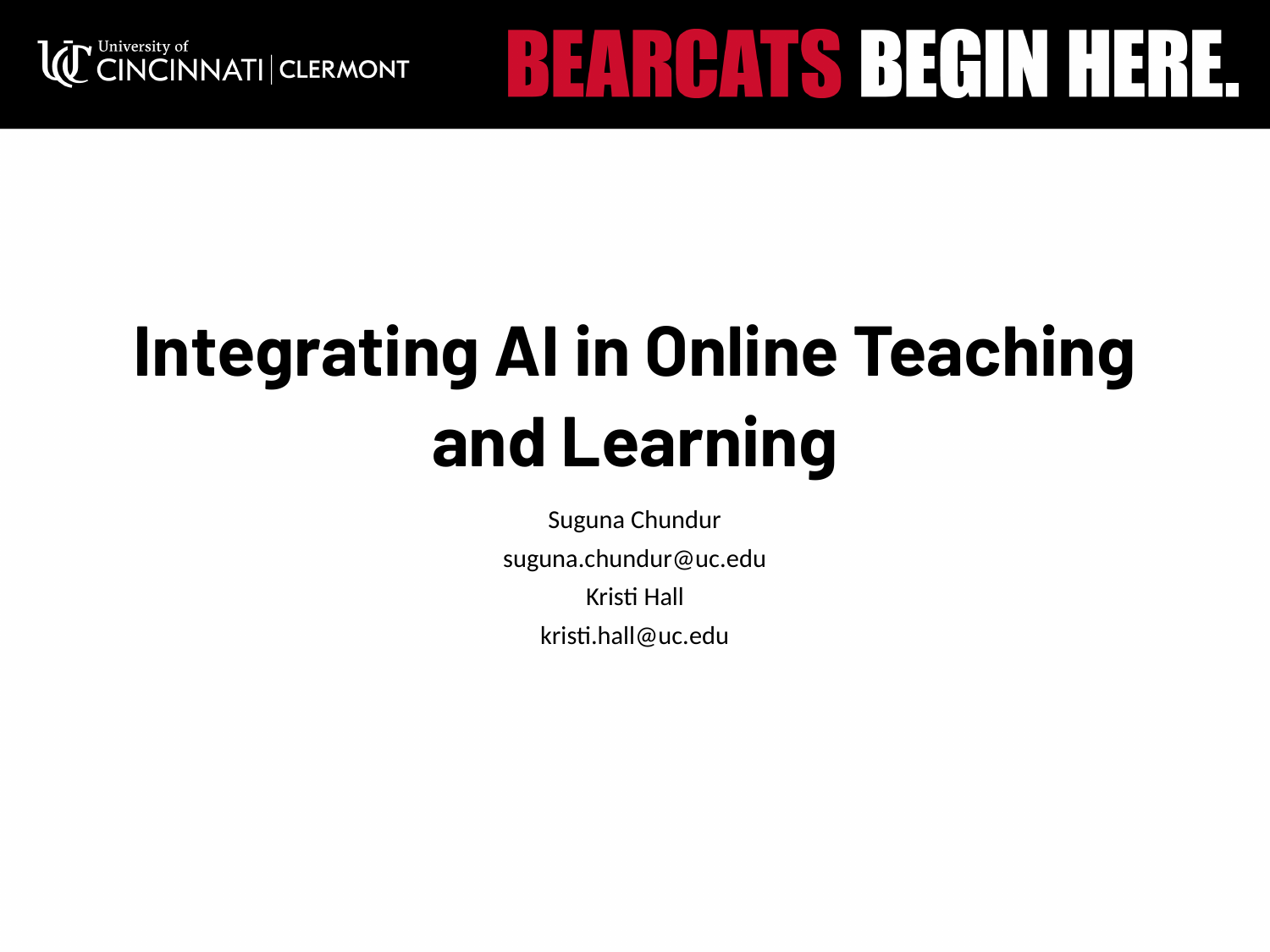

# Integrating AI in Online Teaching and Learning
Suguna Chundur
suguna.chundur@uc.edu
Kristi Hall
kristi.hall@uc.edu